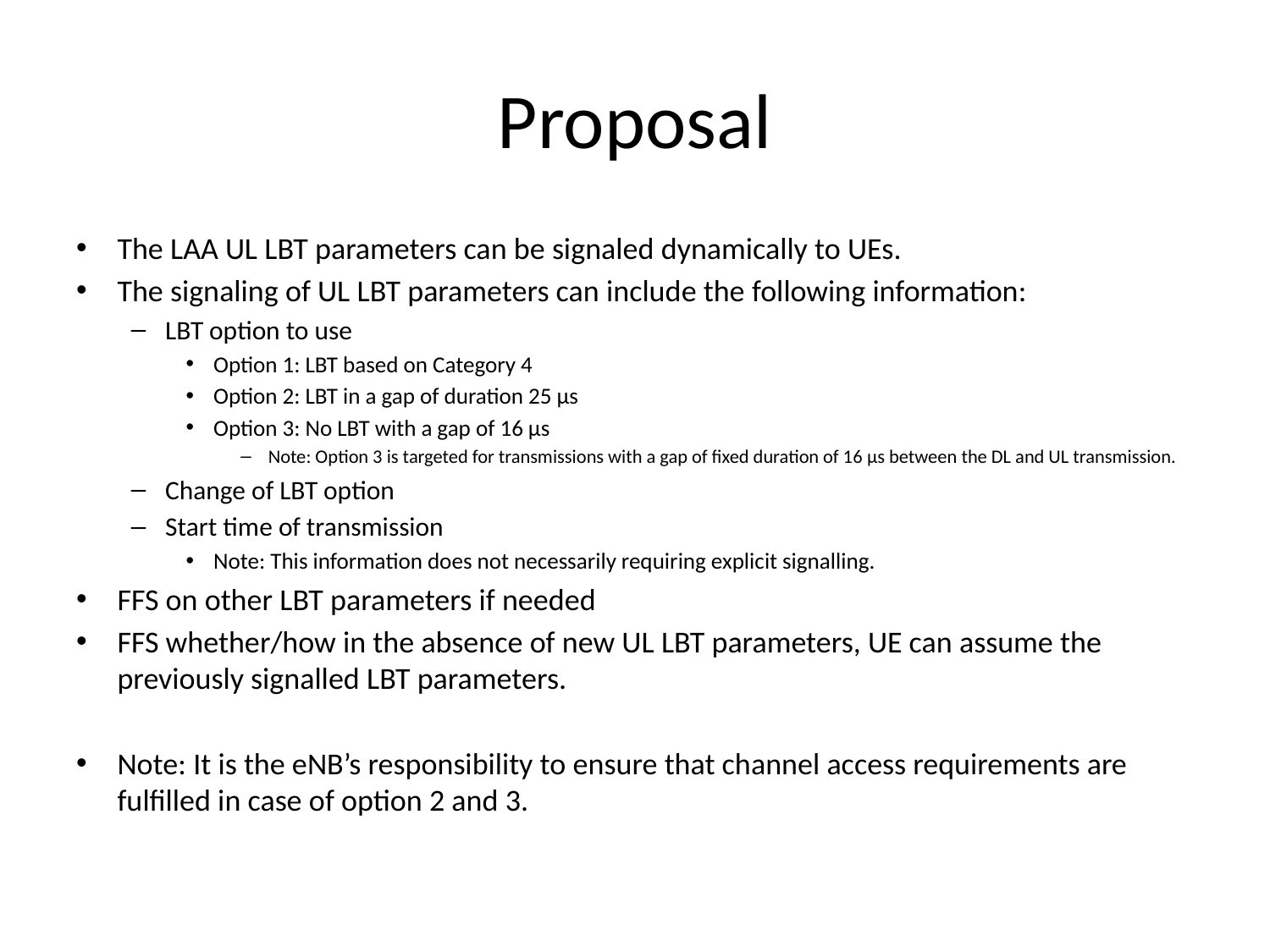

# Proposal
The LAA UL LBT parameters can be signaled dynamically to UEs.
The signaling of UL LBT parameters can include the following information:
LBT option to use
Option 1: LBT based on Category 4
Option 2: LBT in a gap of duration 25 µs
Option 3: No LBT with a gap of 16 µs
Note: Option 3 is targeted for transmissions with a gap of fixed duration of 16 µs between the DL and UL transmission.
Change of LBT option
Start time of transmission
Note: This information does not necessarily requiring explicit signalling.
FFS on other LBT parameters if needed
FFS whether/how in the absence of new UL LBT parameters, UE can assume the previously signalled LBT parameters.

Note: It is the eNB’s responsibility to ensure that channel access requirements are fulfilled in case of option 2 and 3.